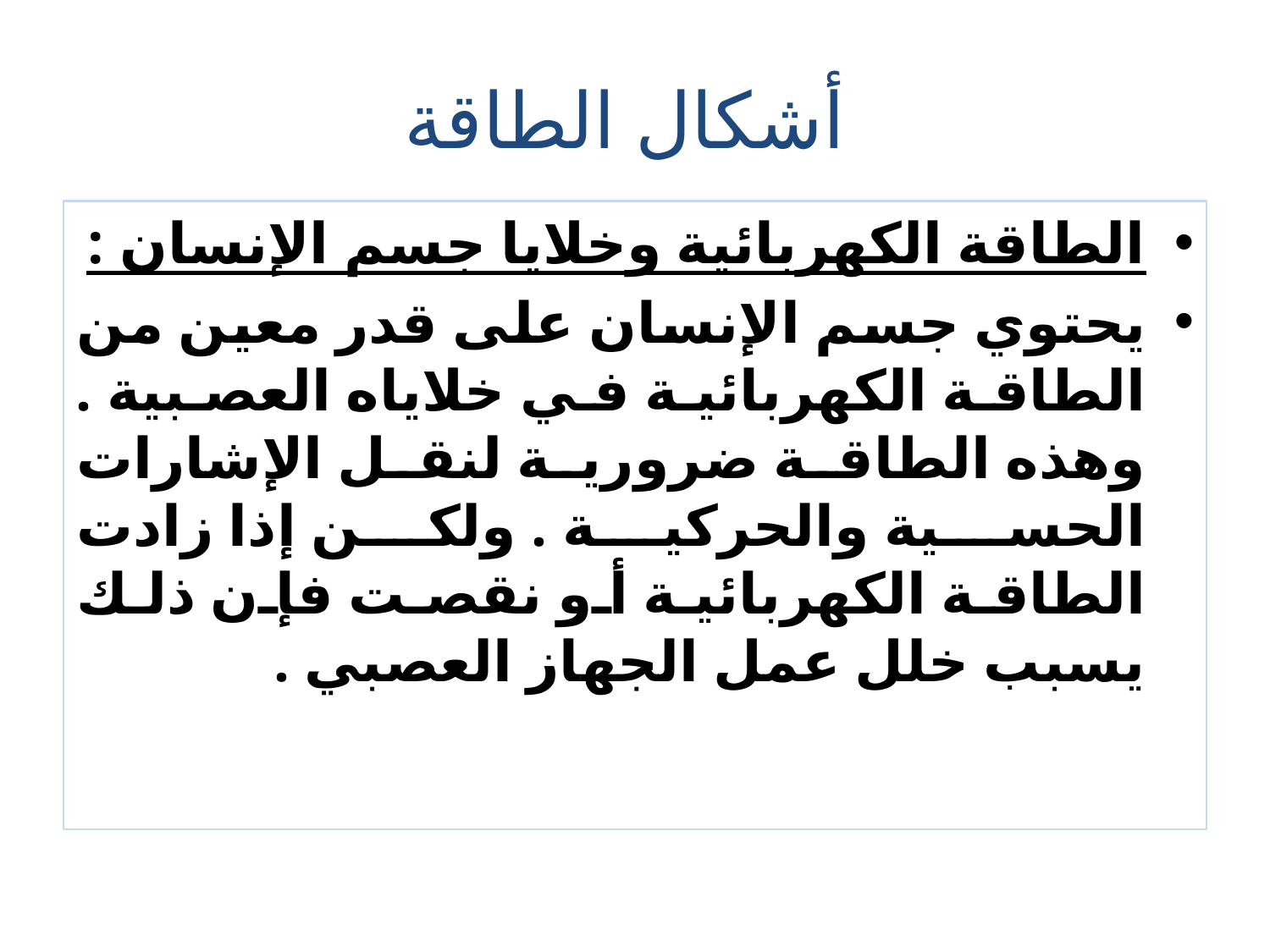

# أشكال الطاقة
الطاقة الكهربائية وخلايا جسم الإنسان :
يحتوي جسم الإنسان على قدر معين من الطاقة الكهربائية في خلاياه العصبية . وهذه الطاقة ضرورية لنقل الإشارات الحسية والحركية . ولكن إذا زادت الطاقة الكهربائية أو نقصت فإن ذلك يسبب خلل عمل الجهاز العصبي .